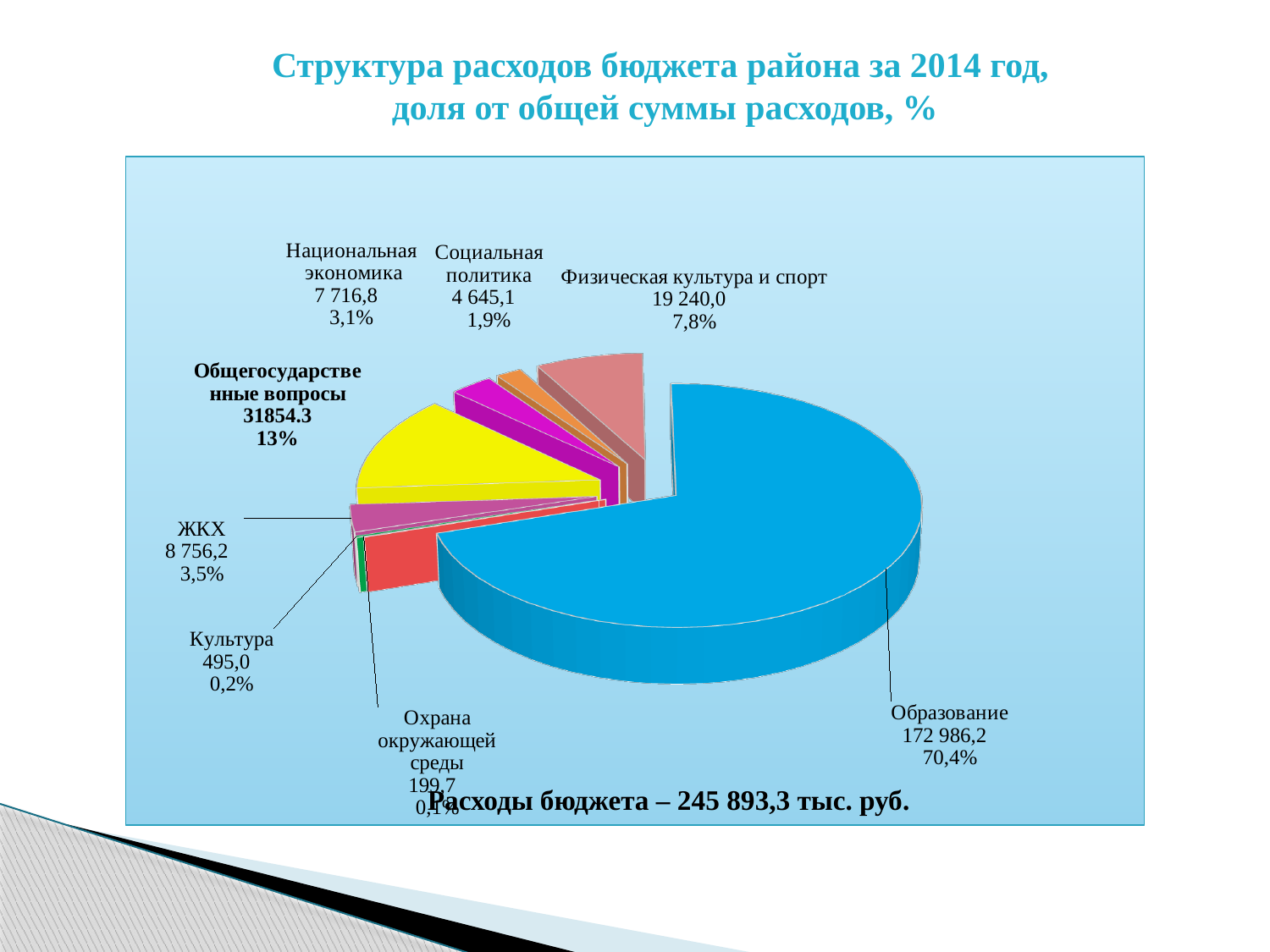

Структура расходов бюджета района за 2014 год,
доля от общей суммы расходов, %

[unsupported chart]

Расходы бюджета – 245 893,3 тыс. руб.